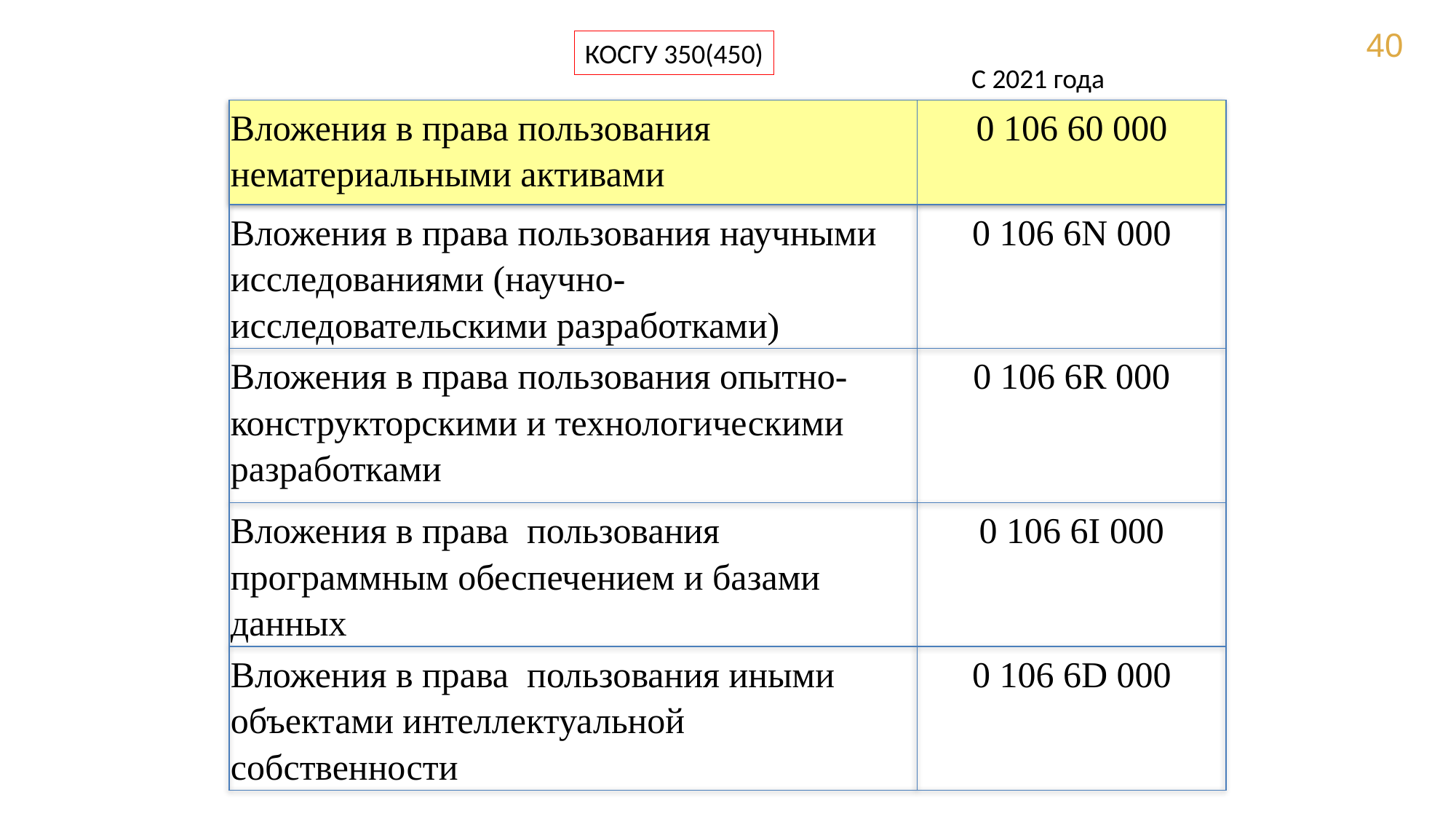

КОСГУ 350(450)
С 2021 года
| Вложения в права пользования нематериальными активами | 0 106 60 000 |
| --- | --- |
| Вложения в права пользования научными исследованиями (научно-исследовательскими разработками) | 0 106 6N 000 |
| Вложения в права пользования опытно-конструкторскими и технологическими разработками | 0 106 6R 000 |
| Вложения в права пользования программным обеспечением и базами данных | 0 106 6I 000 |
| Вложения в права пользования иными объектами интеллектуальной собственности | 0 106 6D 000 |